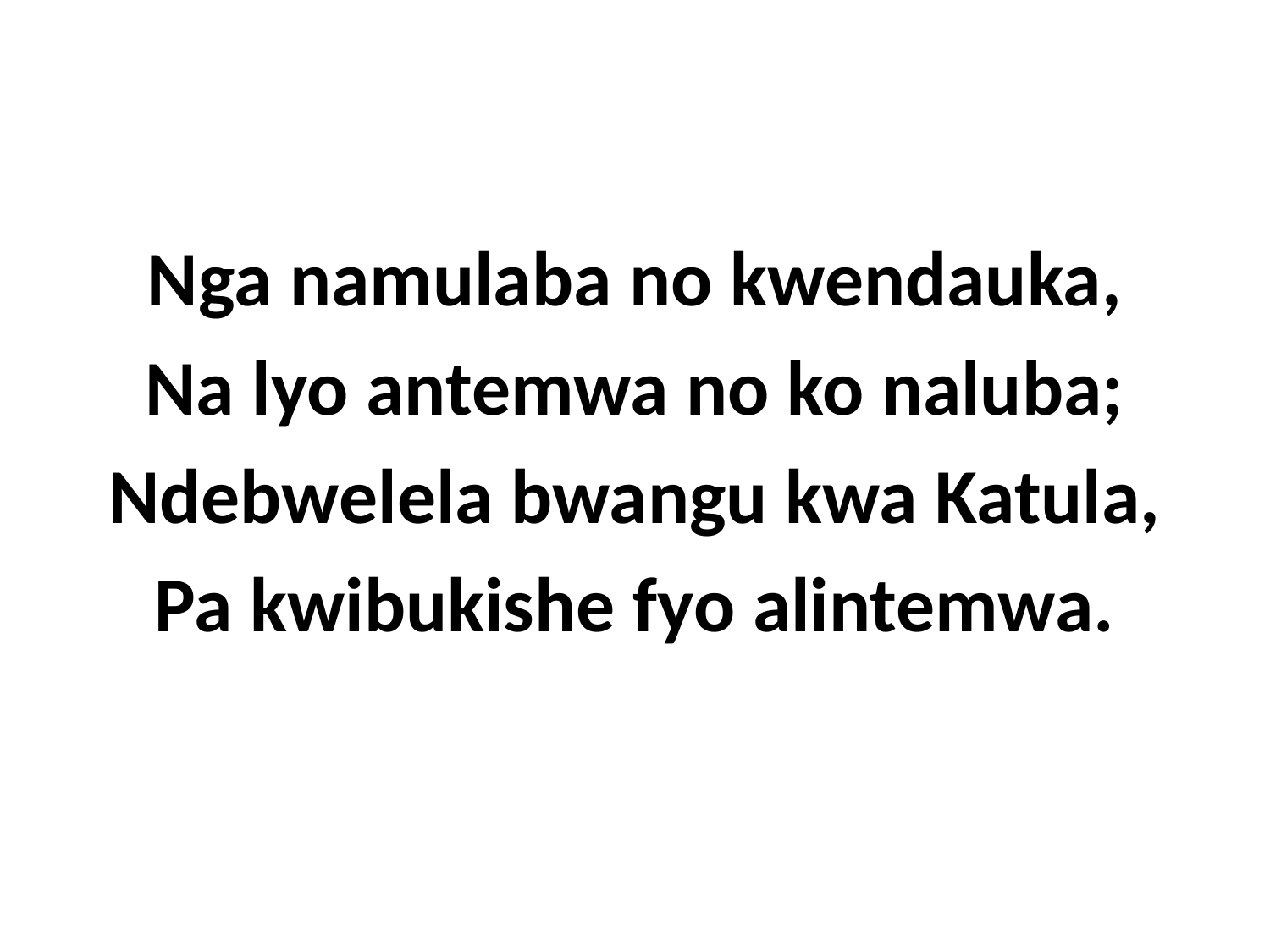

Nga namulaba no kwendauka,
Na lyo antemwa no ko naluba;
Ndebwelela bwangu kwa Katula,
Pa kwibukishe fyo alintemwa.